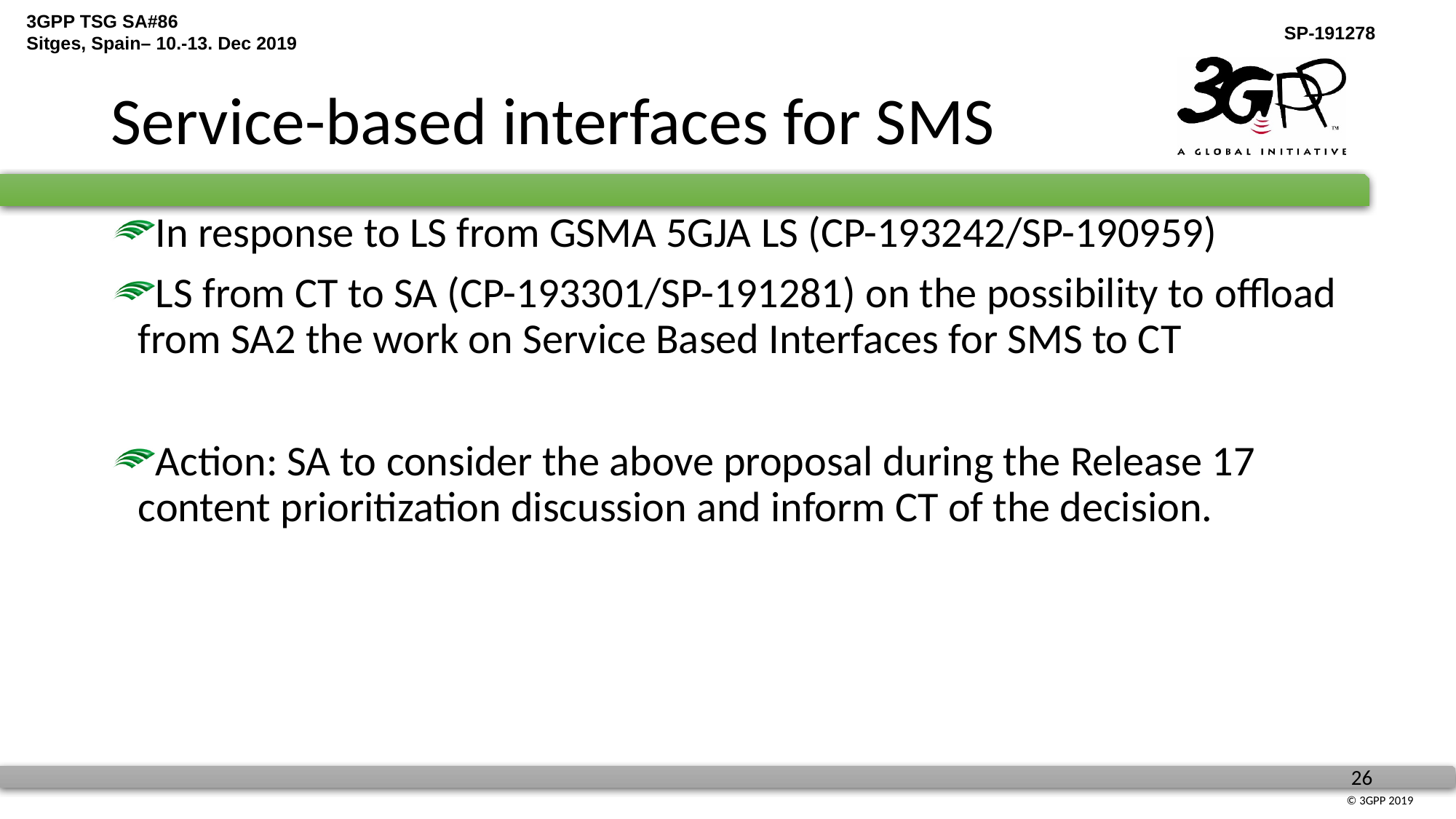

# Service-based interfaces for SMS
In response to LS from GSMA 5GJA LS (CP-193242/SP-190959)
LS from CT to SA (CP-193301/SP-191281) on the possibility to offload from SA2 the work on Service Based Interfaces for SMS to CT

Action: SA to consider the above proposal during the Release 17 content prioritization discussion and inform CT of the decision.